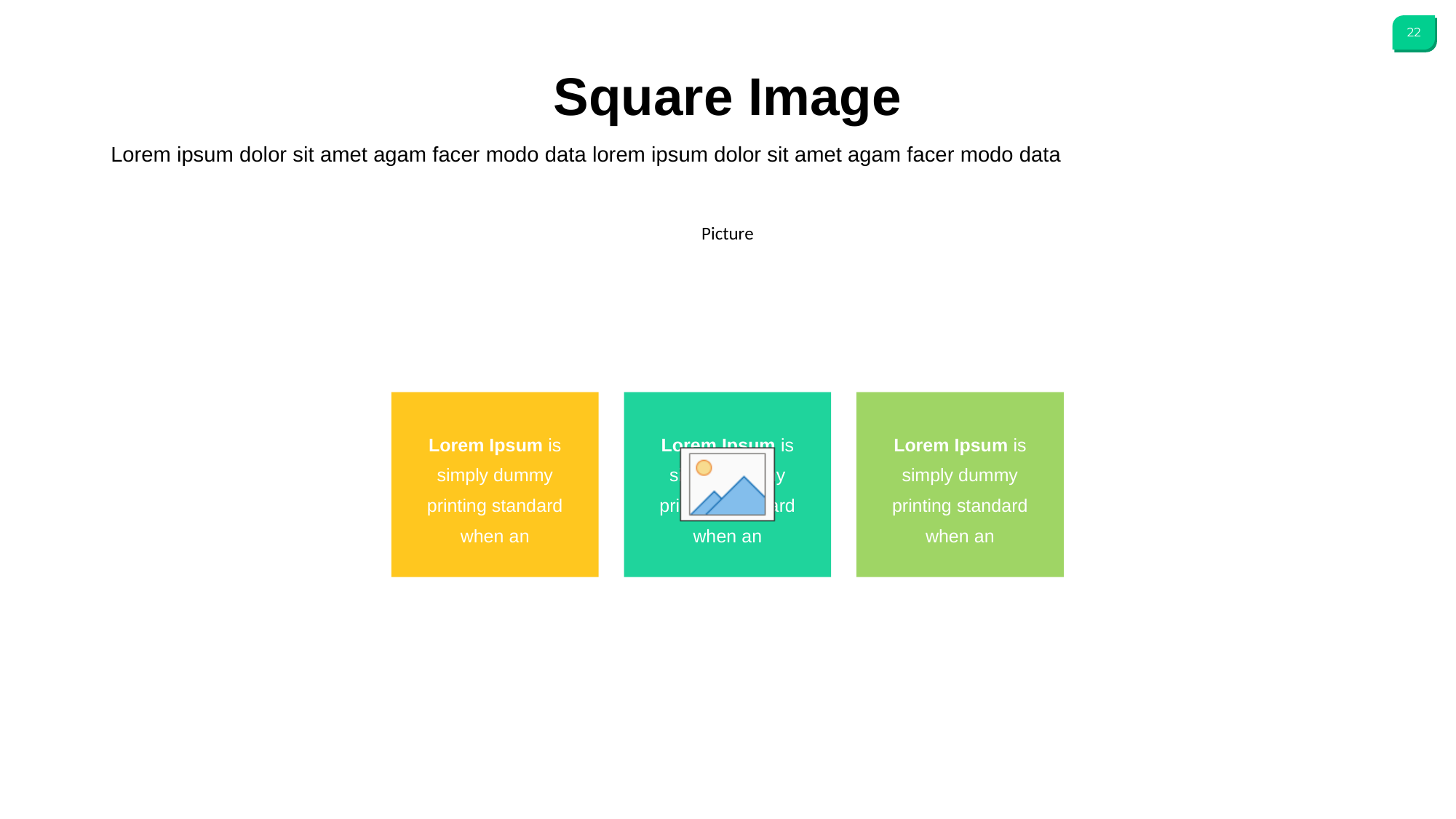

Square Image
Lorem ipsum dolor sit amet agam facer modo data lorem ipsum dolor sit amet agam facer modo data

Lorem Ipsum is simply dummy printing standard when an
Lorem Ipsum is simply dummy printing standard when an
Lorem Ipsum is simply dummy printing standard when an